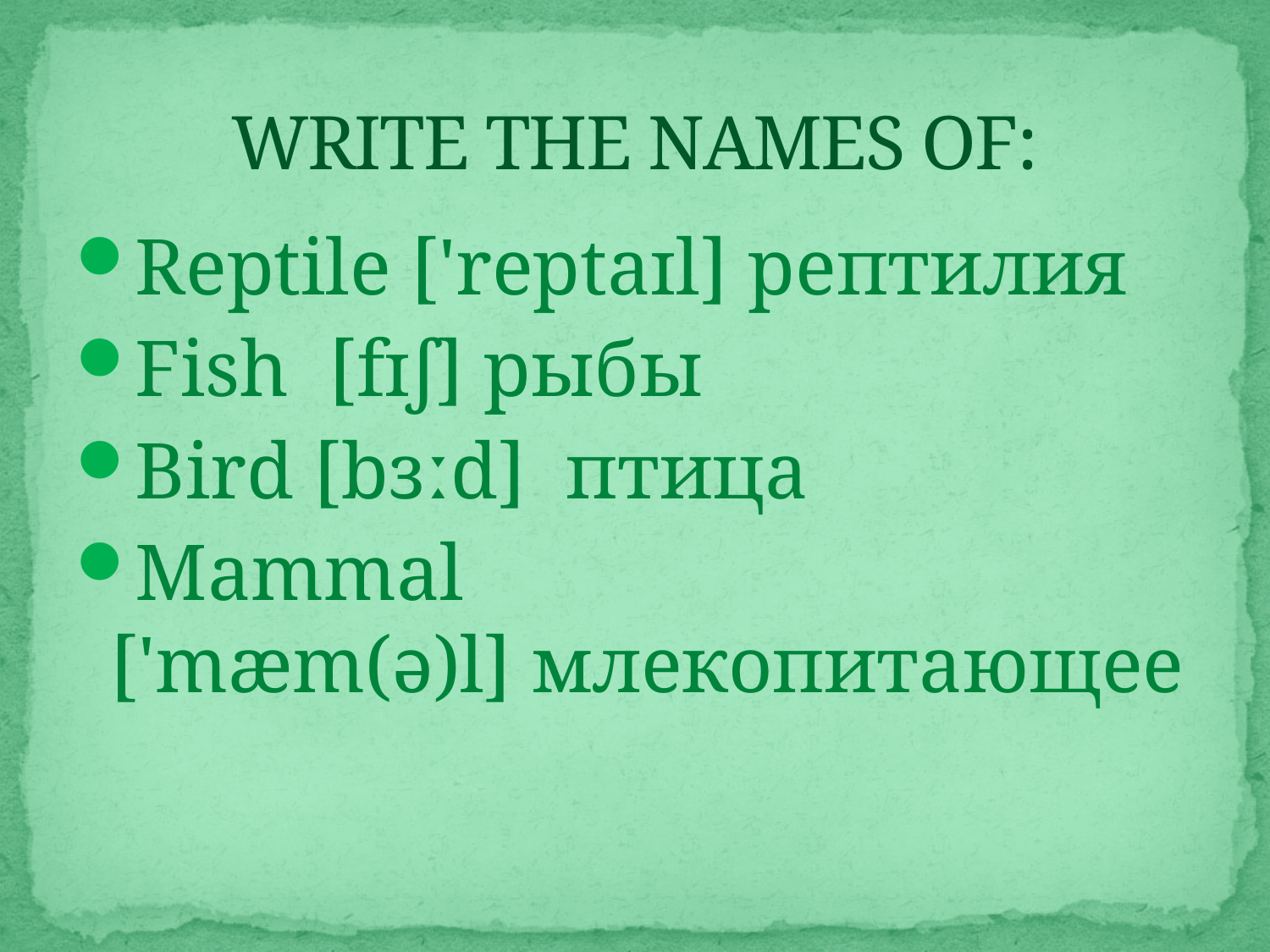

# WRITE THE NAMES OF:
Reptile ['reptaɪl] рептилия
Fish  [fɪʃ] рыбы
Bird [bɜːd]  птица
Mammal  ['mæm(ə)l] млекопитающее